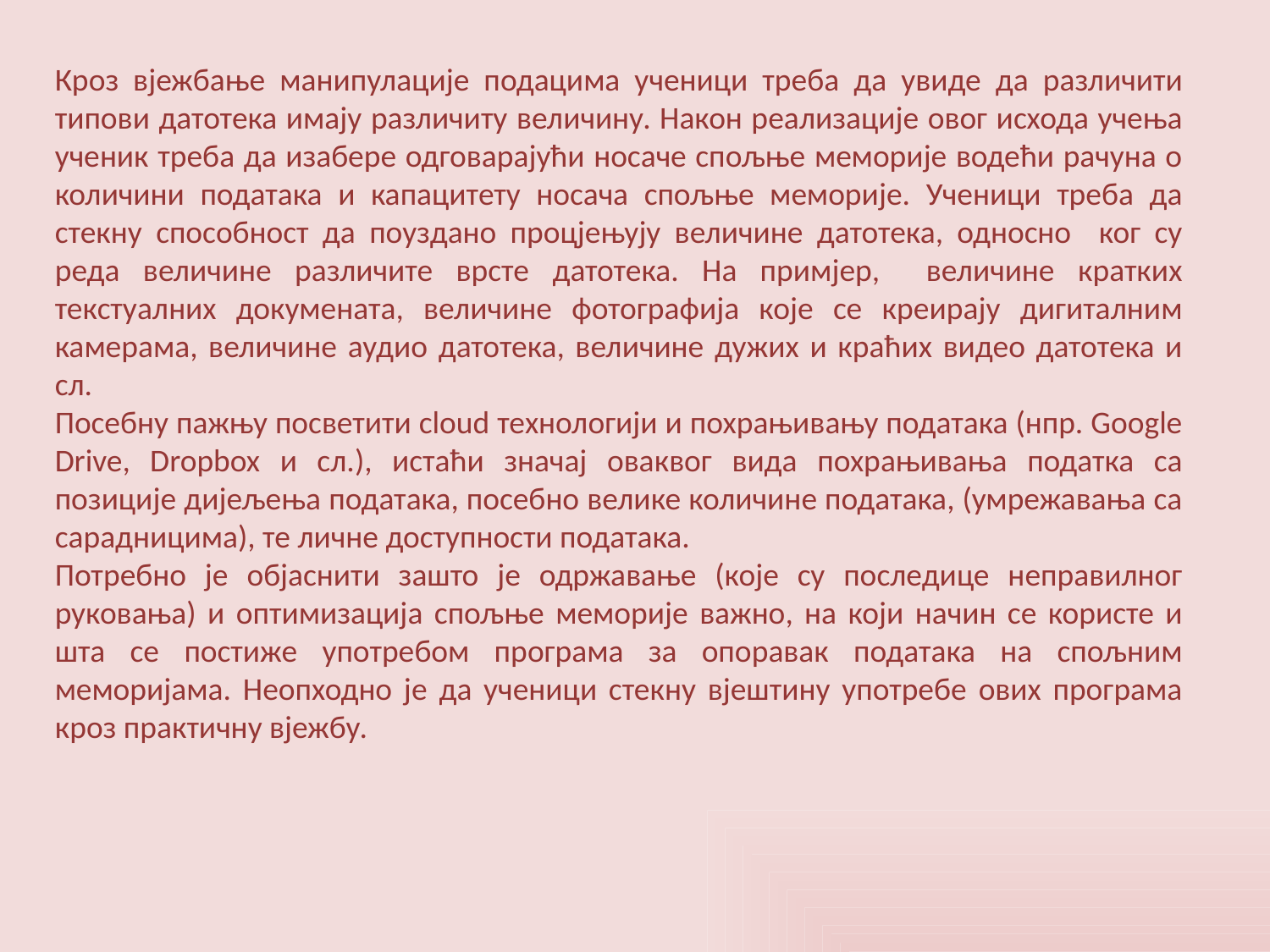

Кроз вјежбање манипулације подацима ученици треба да увиде да различити типови датотека имају различиту величину. Након реализације овог исхода учења ученик треба да изабере одговарајући носаче спољње меморије водећи рачуна о количини података и капацитету носача спољње меморије. Ученици треба да стекну способност да поуздано процјењују величине датотека, односно  ког су реда величине различите врсте датотека. На примјер,  величине кратких текстуалних докумената, величине фотографија које се креирају дигиталним камерама, величине аудио датотека, величине дужих и краћих видео датотека и сл.
Посебну пажњу посветити cloud технологији и похрањивању података (нпр. Google Drive, Dropbox и сл.), истаћи значај оваквог вида похрањивања податка са позиције дијељења података, посебно велике количине података, (умрежавања са сарадницима), те личне доступности података.
Потребно је објаснити зашто је одржавање (које су последице неправилног руковања) и оптимизација спољње меморије важно, на који начин се користе и шта се постиже употребом програма за опоравак података на спољним меморијама. Неопходно је да ученици стекну вјештину употребе ових програма кроз практичну вјежбу.